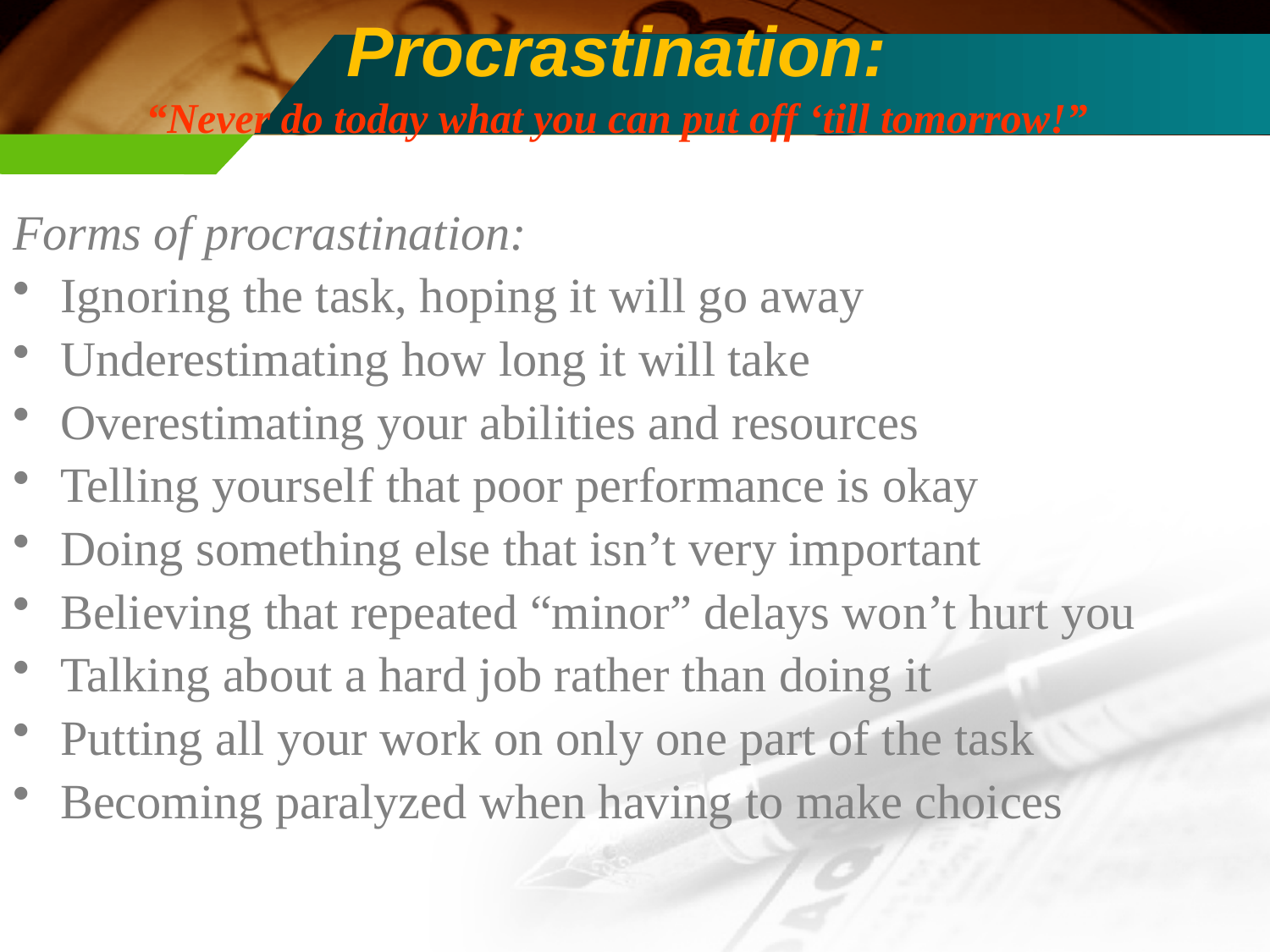

# Procrastination: “Never do today what you can put off ‘till tomorrow!”
Forms of procrastination:
Ignoring the task, hoping it will go away
Underestimating how long it will take
Overestimating your abilities and resources
Telling yourself that poor performance is okay
Doing something else that isn’t very important
Believing that repeated “minor” delays won’t hurt you
Talking about a hard job rather than doing it
Putting all your work on only one part of the task
Becoming paralyzed when having to make choices